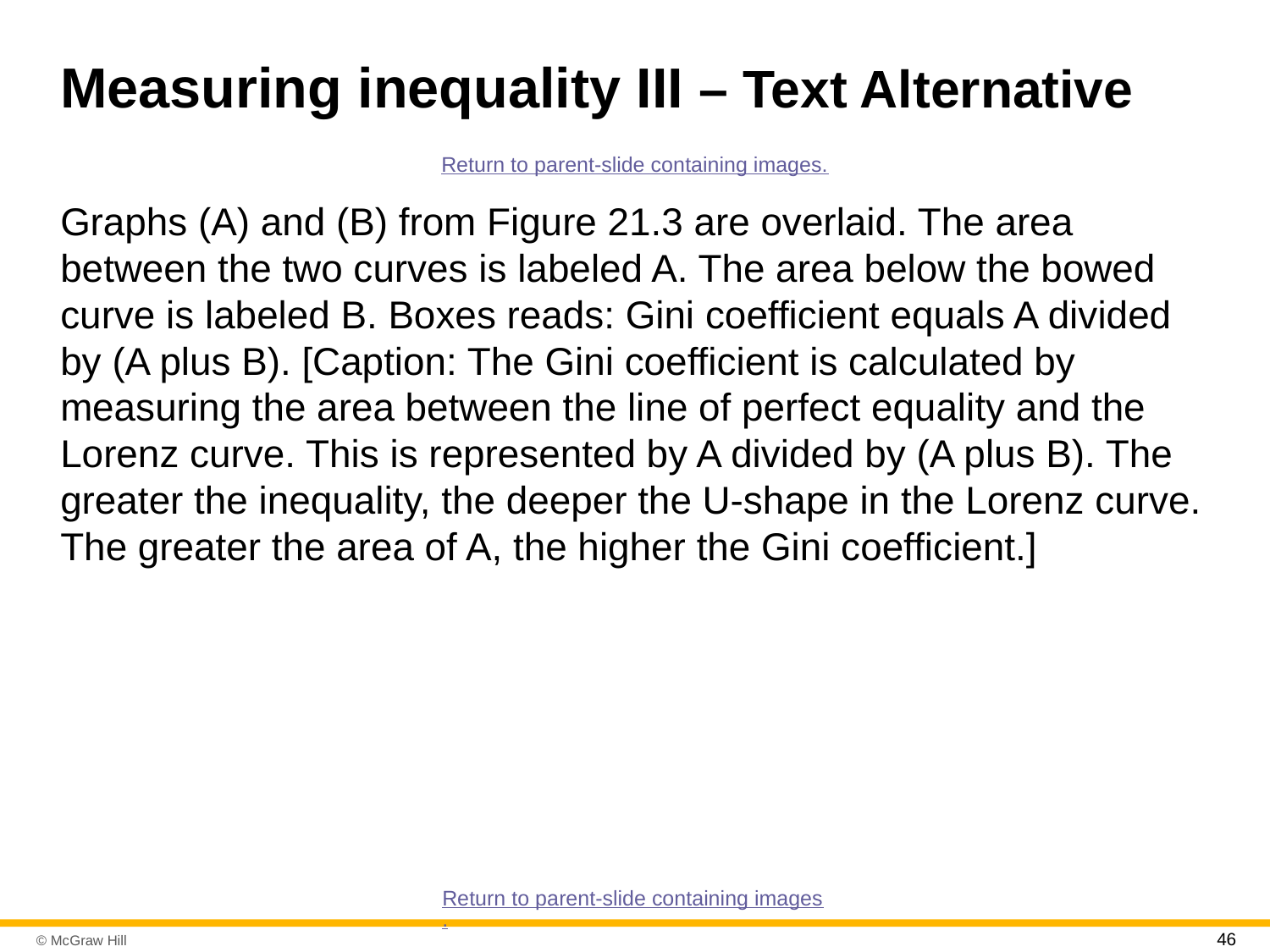

# Measuring inequality III – Text Alternative
Return to parent-slide containing images.
Graphs (A) and (B) from Figure 21.3 are overlaid. The area between the two curves is labeled A. The area below the bowed curve is labeled B. Boxes reads: Gini coefficient equals A divided by (A plus B). [Caption: The Gini coefficient is calculated by measuring the area between the line of perfect equality and the Lorenz curve. This is represented by A divided by (A plus B). The greater the inequality, the deeper the U-shape in the Lorenz curve. The greater the area of A, the higher the Gini coefficient.]
Return to parent-slide containing images.